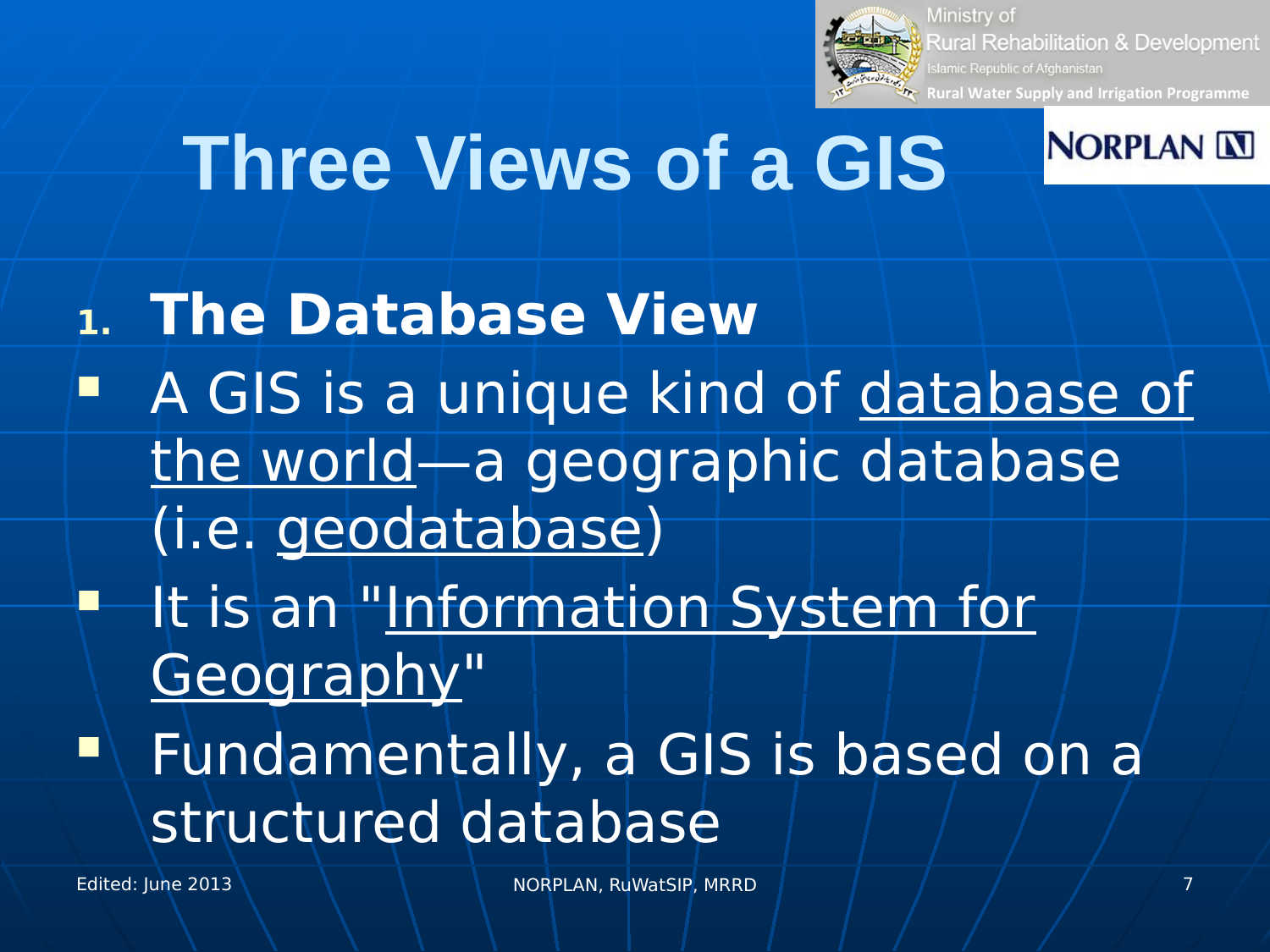

# Three Views of a GIS
The Database View
A GIS is a unique kind of database of the world—a geographic database (i.e. geodatabase)
It is an "Information System for Geography"
Fundamentally, a GIS is based on a structured database
Edited: June 2013
7
NORPLAN, RuWatSIP, MRRD